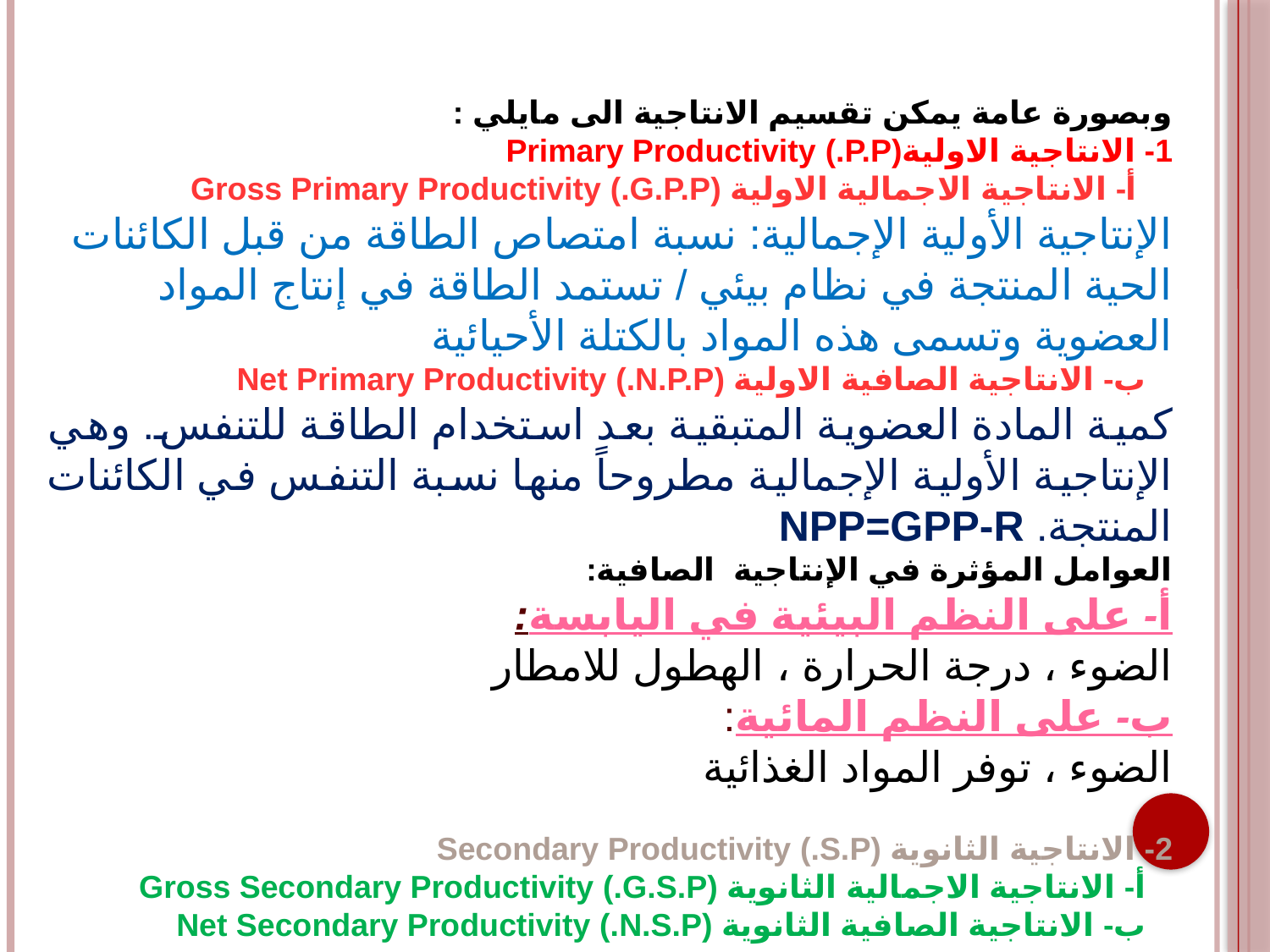

وبصورة عامة يمكن تقسيم الانتاجية الى مايلي :
1- الانتاجية الاولية(P.P.) Primary Productivity
    أ- الانتاجية الاجمالية الاولية (G.P.P.) Gross Primary Productivity
الإنتاجية الأولية الإجمالية: نسبة امتصاص الطاقة من قبل الكائنات الحية المنتجة في نظام بيئي / تستمد الطاقة في إنتاج المواد العضوية وتسمى هذه المواد بالكتلة الأحيائية
   ب- الانتاجية الصافية الاولية (N.P.P.) Net Primary Productivity
كمية المادة العضوية المتبقية بعد استخدام الطاقة للتنفس. وهي الإنتاجية الأولية الإجمالية مطروحاً منها نسبة التنفس في الكائنات المنتجة. NPP=GPP-R
العوامل المؤثرة في الإنتاجية  الصافية:
أ- على النظم البيئية في اليابسة:
الضوء ، درجة الحرارة ، الهطول للامطار
ب- على النظم المائية:
الضوء ، توفر المواد الغذائية

2- الانتاجية الثانوية (S.P.) Secondary Productivity
   أ- الانتاجية الاجمالية الثانوية (G.S.P.) Gross Secondary Productivity
   ب- الانتاجية الصافية الثانوية (N.S.P.) Net Secondary Productivity